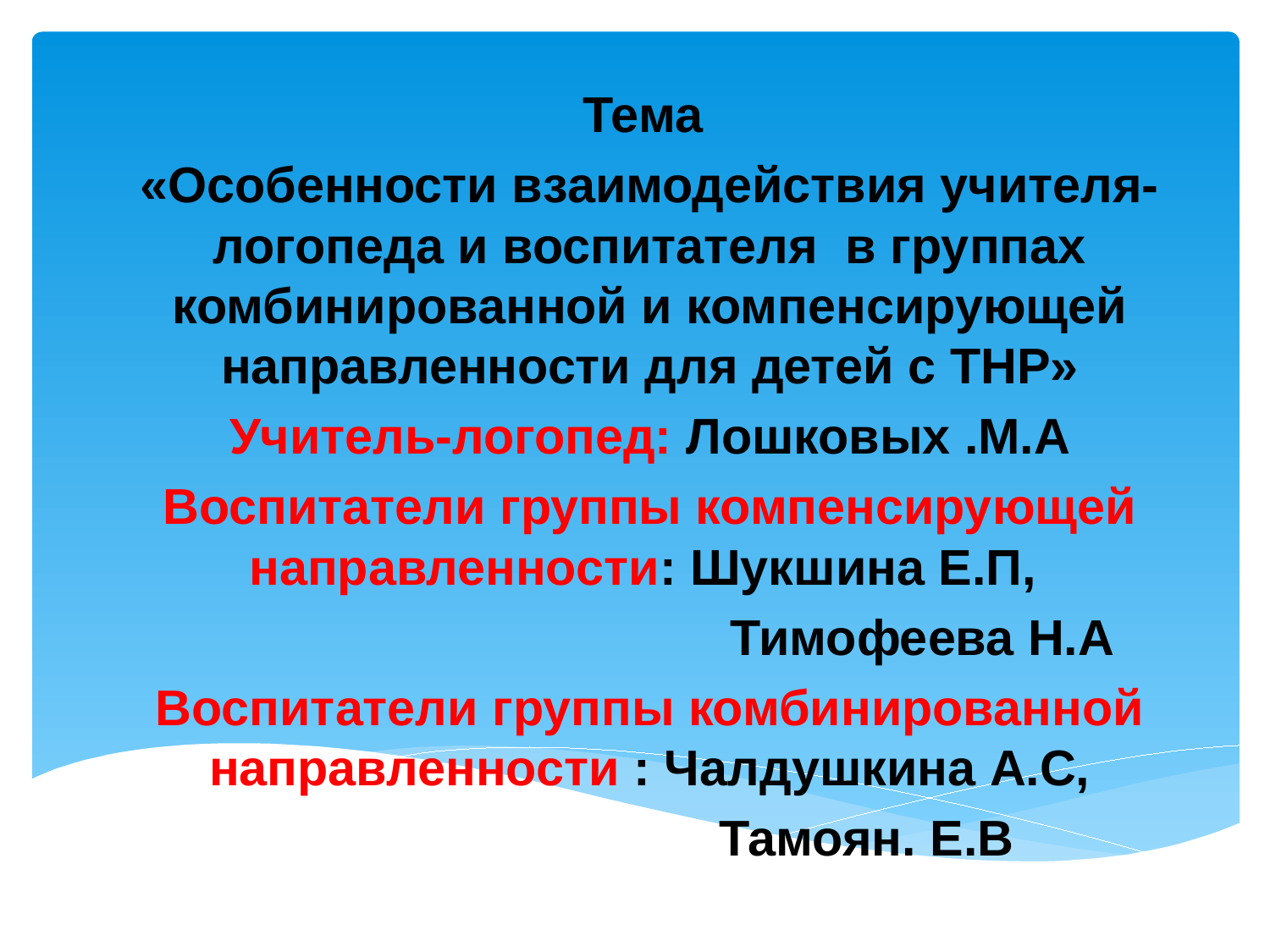

Тема
«Особенности взаимодействия учителя-логопеда и воспитателя  в группах комбинированной и компенсирующей направленности для детей с ТНР»
Учитель-логопед: Лошковых .М.А
Воспитатели группы компенсирующей направленности: Шукшина Е.П,
                                       Тимофеева Н.А
Воспитатели группы комбинированной направленности : Чалдушкина А.С,
                               Тамоян. Е.В
#